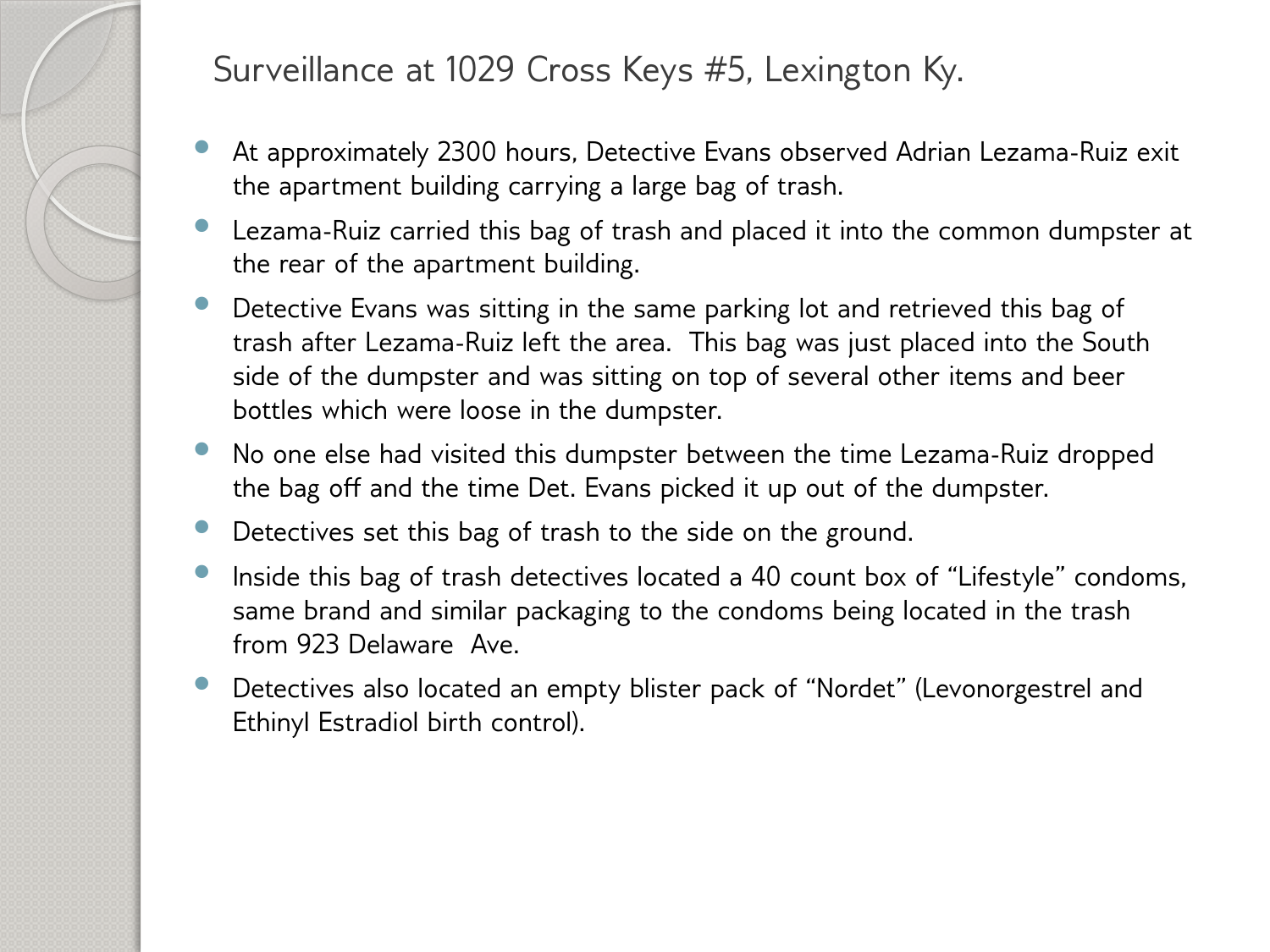

# Surveillance at 1029 Cross Keys #5, Lexington Ky.
At approximately 2300 hours, Detective Evans observed Adrian Lezama-Ruiz exit the apartment building carrying a large bag of trash.
Lezama-Ruiz carried this bag of trash and placed it into the common dumpster at the rear of the apartment building.
Detective Evans was sitting in the same parking lot and retrieved this bag of trash after Lezama-Ruiz left the area.  This bag was just placed into the South side of the dumpster and was sitting on top of several other items and beer bottles which were loose in the dumpster.
No one else had visited this dumpster between the time Lezama-Ruiz dropped the bag off and the time Det. Evans picked it up out of the dumpster.
Detectives set this bag of trash to the side on the ground.
Inside this bag of trash detectives located a 40 count box of “Lifestyle” condoms, same brand and similar packaging to the condoms being located in the trash from 923 Delaware  Ave.
Detectives also located an empty blister pack of “Nordet” (Levonorgestrel and Ethinyl Estradiol birth control).